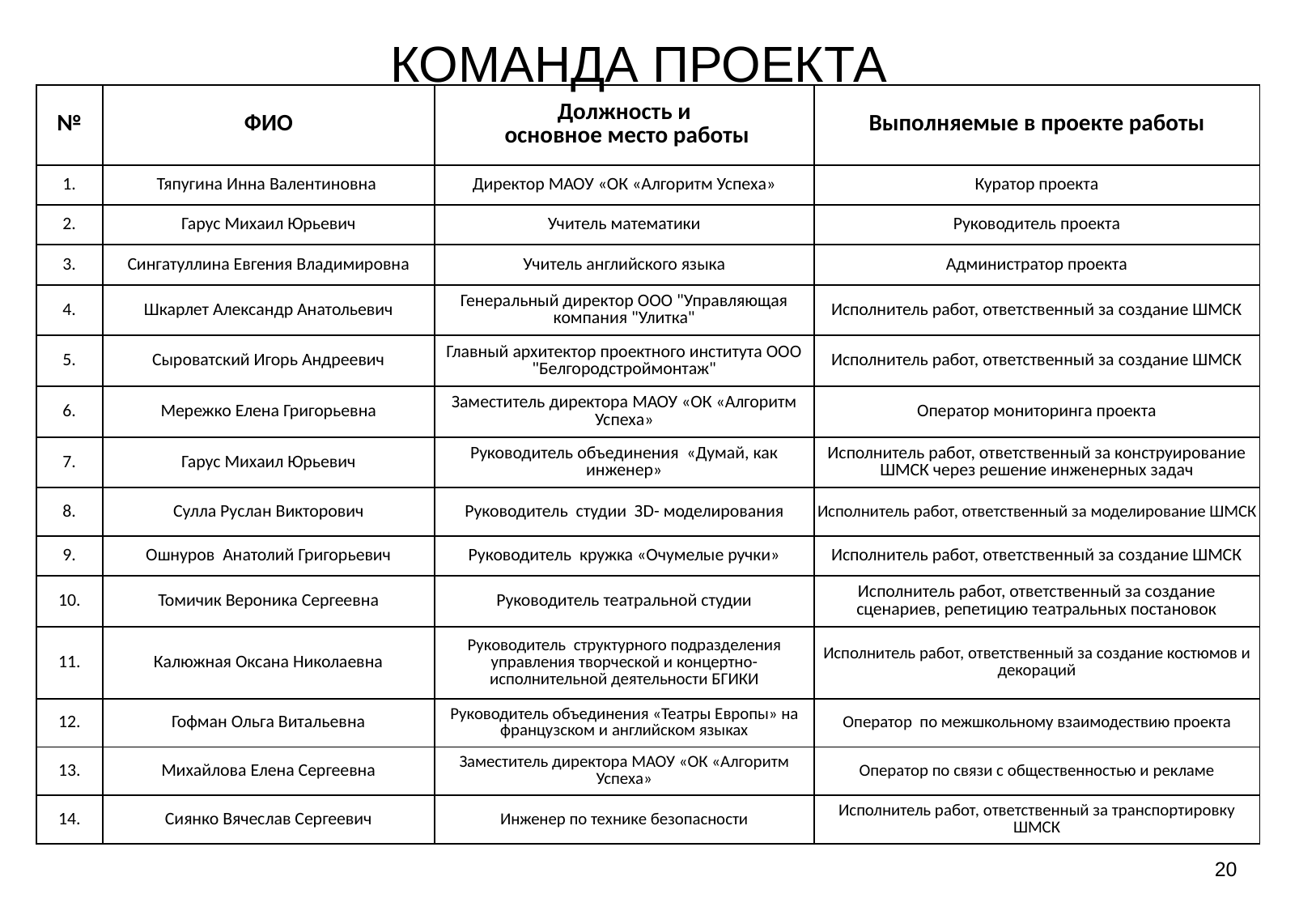

# КОМАНДА ПРОЕКТА
| № | ФИО | Должность и основное место работы | Выполняемые в проекте работы |
| --- | --- | --- | --- |
| 1. | Тяпугина Инна Валентиновна | Директор МАОУ «ОК «Алгоритм Успеха» | Куратор проекта |
| 2. | Гарус Михаил Юрьевич | Учитель математики | Руководитель проекта |
| 3. | Сингатуллина Евгения Владимировна | Учитель английского языка | Администратор проекта |
| 4. | Шкарлет Александр Анатольевич | Генеральный директор ООО "Управляющая компания "Улитка" | Исполнитель работ, ответственный за создание ШМСК |
| 5. | Сыроватский Игорь Андреевич | Главный архитектор проектного института ООО "Белгородстроймонтаж" | Исполнитель работ, ответственный за создание ШМСК |
| 6. | Мережко Елена Григорьевна | Заместитель директора МАОУ «ОК «Алгоритм Успеха» | Оператор мониторинга проекта |
| 7. | Гарус Михаил Юрьевич | Руководитель объединения «Думай, как инженер» | Исполнитель работ, ответственный за конструирование ШМСК через решение инженерных задач |
| 8. | Сулла Руслан Викторович | Руководитель студии ЗD- моделирования | Исполнитель работ, ответственный за моделирование ШМСК |
| 9. | Ошнуров Анатолий Григорьевич | Руководитель кружка «Очумелые ручки» | Исполнитель работ, ответственный за создание ШМСК |
| 10. | Томичик Вероника Сергеевна | Руководитель театральной студии | Исполнитель работ, ответственный за создание сценариев, репетицию театральных постановок |
| 11. | Калюжная Оксана Николаевна | Руководитель структурного подразделения управления творческой и концертно-исполнительной деятельности БГИКИ | Исполнитель работ, ответственный за создание костюмов и декораций |
| 12. | Гофман Ольга Витальевна | Руководитель объединения «Театры Европы» на французском и английском языках | Оператор по межшкольному взаимодествию проекта |
| 13. | Михайлова Елена Сергеевна | Заместитель директора МАОУ «ОК «Алгоритм Успеха» | Оператор по связи с общественностью и рекламе |
| 14. | Сиянко Вячеслав Сергеевич | Инженер по технике безопасности | Исполнитель работ, ответственный за транспортировку ШМСК |
20